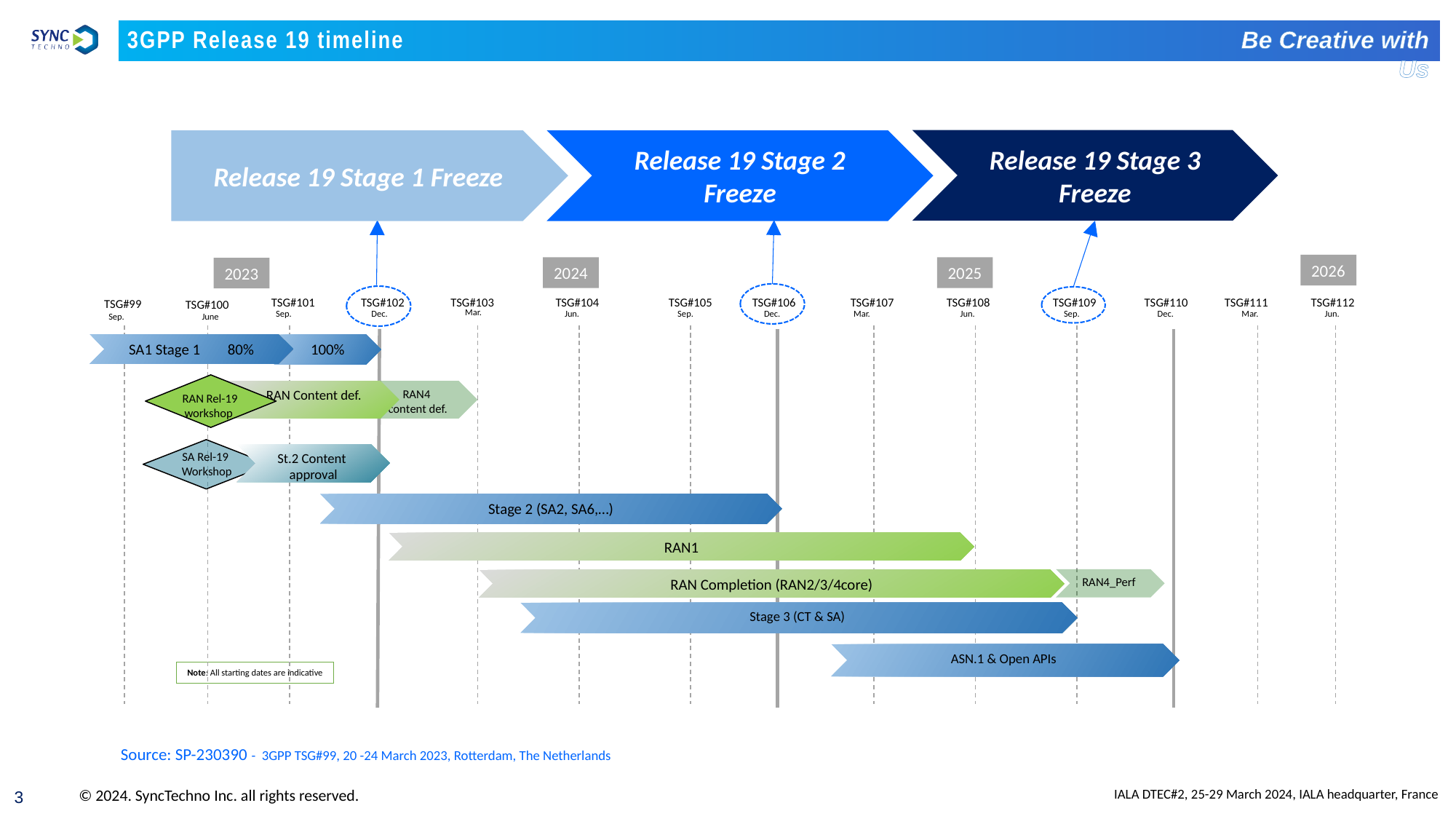

3GPP Release 19 timeline
Release 19 Stage 3 Freeze
2026
2025

TSG#107
TSG#108
TSG#109
TSG#110
TSG#111
TSG#112
Mar.
Jun.
Sep.
Dec.
Mar.
Jun.
RAN1
RAN4_Perf
RAN Completion (RAN2/3/4core)
Stage 3 (CT & SA)
ASN.1 & Open APIs
Release 19 Stage 1 Freeze
2023

TSG#101
TSG#102
TSG#99
TSG#100
Sep.
Dec.
June
Sep.
SA1 Stage 1        80%
100%
Release 19 Stage 2 Freeze
2024

TSG#103
TSG#104
TSG#105
TSG#106
Mar.
Jun.
Sep.
Dec.

 RAN Content def.
RAN4
content def.
 RAN Rel-19 workshop

SA Rel-19
Workshop
St.2 Content
approval
Stage 2 (SA2, SA6,…)
Note: All starting dates are indicative
Source: SP-230390 -  3GPP TSG#99, 20 -24 March 2023, Rotterdam, The Netherlands